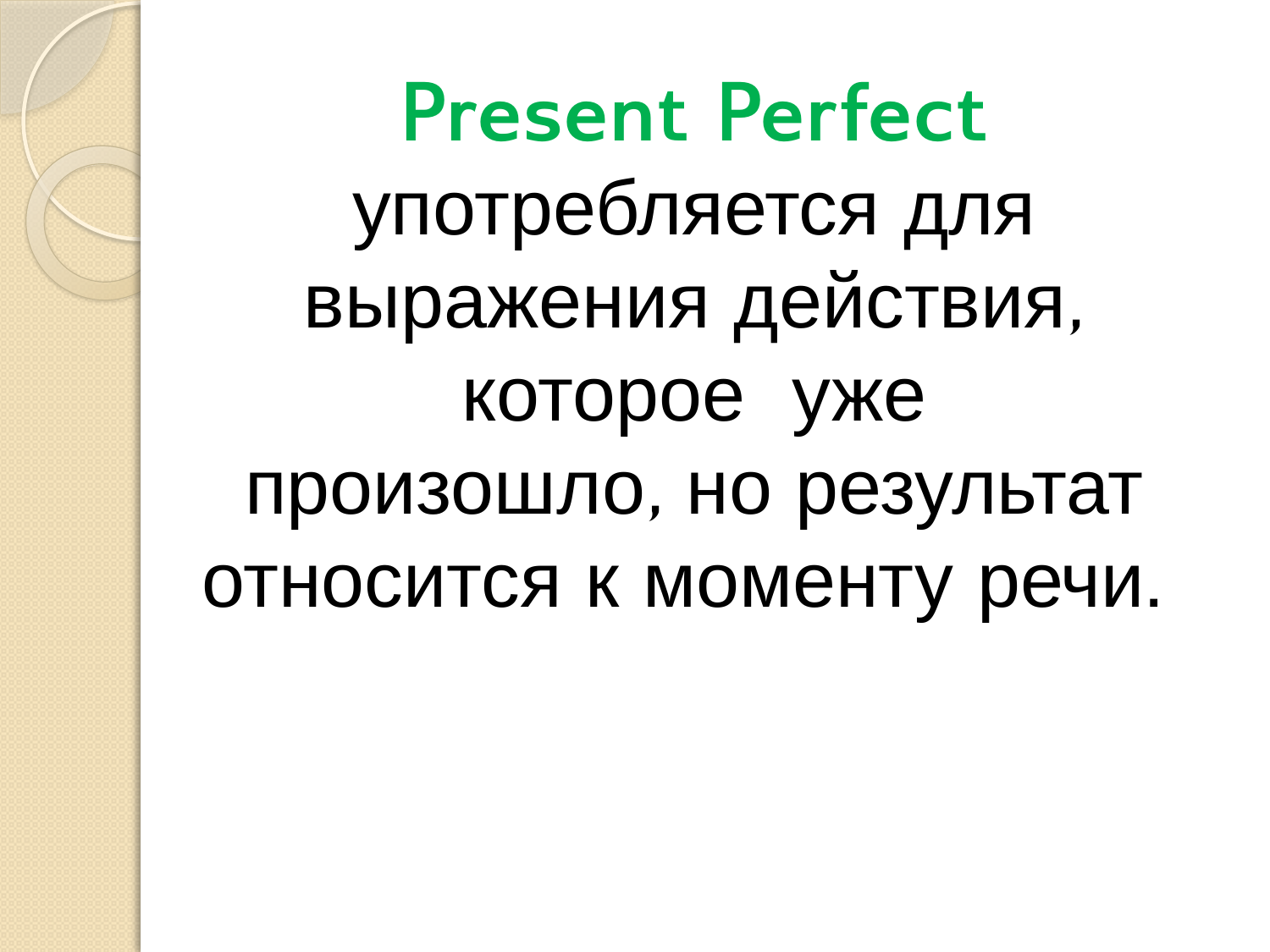

Present Perfect употребляется для выражения действия, которое  уже
произошло, но результат относится к моменту речи.